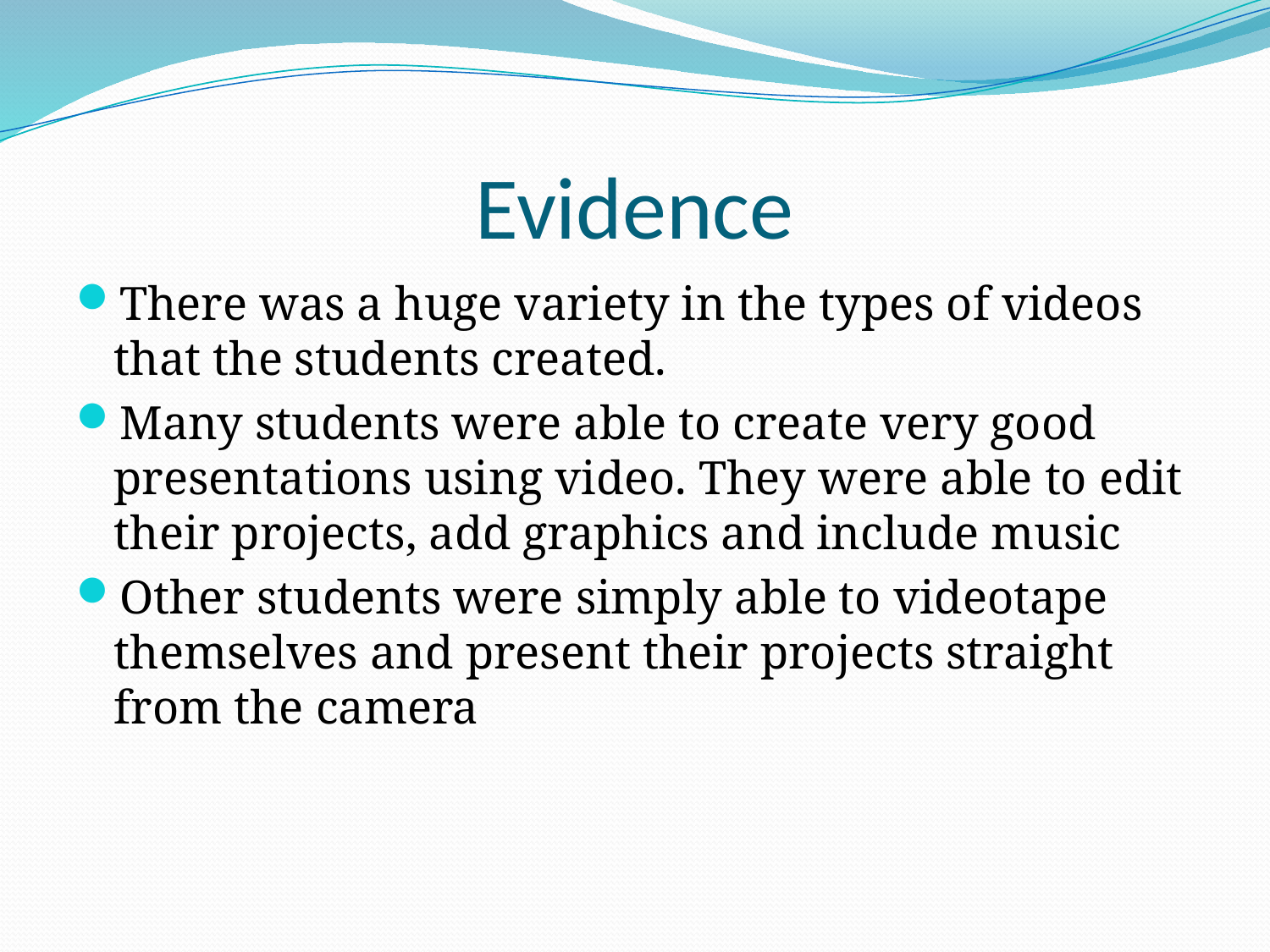

# Evidence
There was a huge variety in the types of videos that the students created.
Many students were able to create very good presentations using video. They were able to edit their projects, add graphics and include music
Other students were simply able to videotape themselves and present their projects straight from the camera